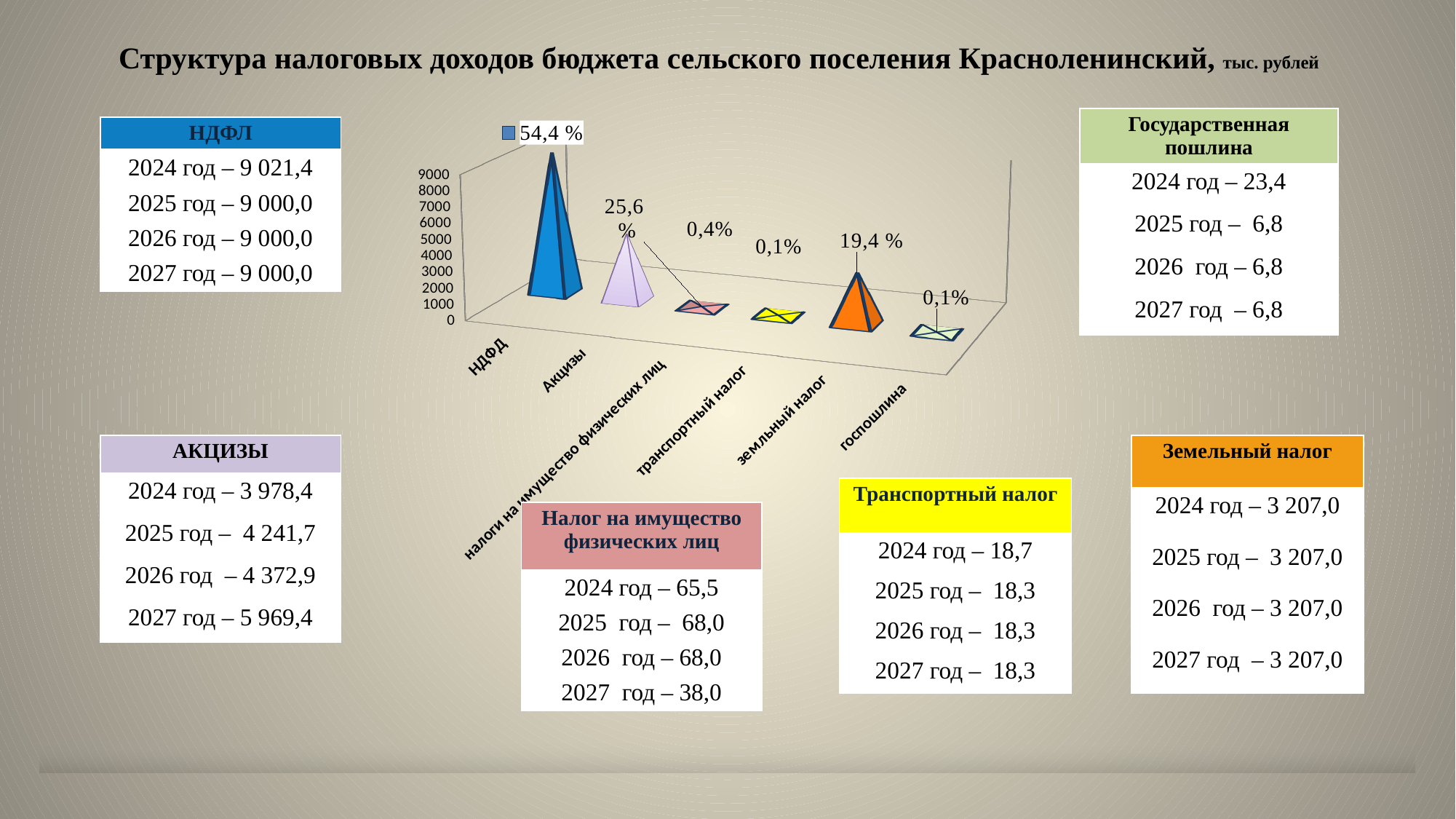

# Структура налоговых доходов бюджета сельского поселения Красноленинский, тыс. рублей
| Государственная пошлина |
| --- |
| 2024 год – 23,4 |
| 2025 год – 6,8 |
| 2026 год – 6,8 |
| 2027 год – 6,8 |

[unsupported chart]

| НДФЛ |
| --- |
| 2024 год – 9 021,4 |
| 2025 год – 9 000,0 |
| 2026 год – 9 000,0 |
| 2027 год – 9 000,0 |
| Земельный налог |
| --- |
| 2024 год – 3 207,0 |
| 2025 год – 3 207,0 |
| 2026 год – 3 207,0 |
| 2027 год – 3 207,0 |
| АКЦИЗЫ |
| --- |
| 2024 год – 3 978,4 |
| 2025 год – 4 241,7 |
| 2026 год – 4 372,9 |
| 2027 год – 5 969,4 |
| Транспортный налог |
| --- |
| 2024 год – 18,7 |
| 2025 год – 18,3 |
| 2026 год – 18,3 |
| 2027 год – 18,3 |
| Налог на имущество физических лиц |
| --- |
| 2024 год – 65,5 |
| 2025 год – 68,0 |
| 2026 год – 68,0 |
| 2027 год – 38,0 |